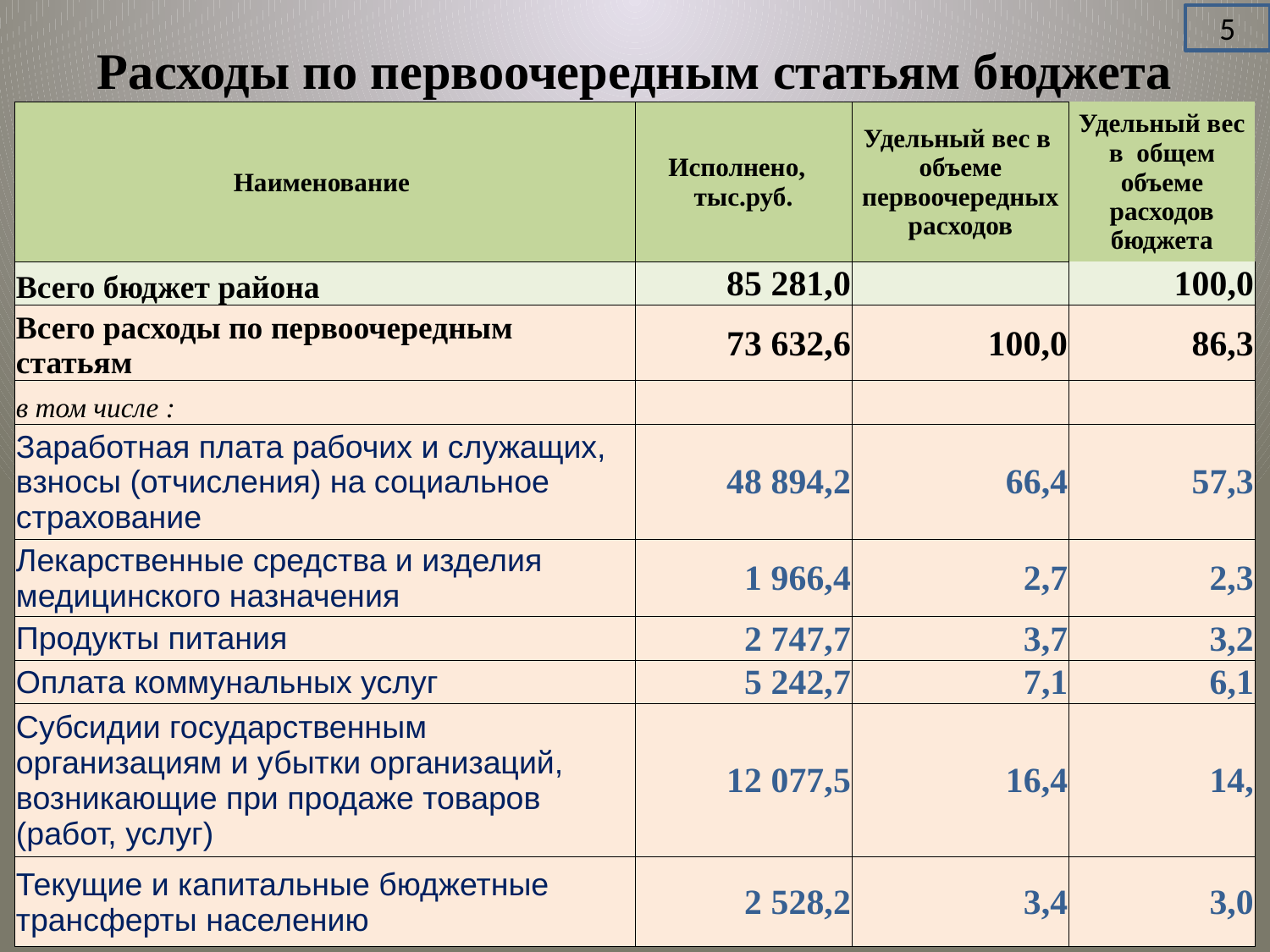

5
# Расходы по первоочередным статьям бюджета
| Наименование | Исполнено, тыс.руб. | Удельный вес в объеме первоочередных расходов | Удельный вес в общем объеме расходов бюджета |
| --- | --- | --- | --- |
| Всего бюджет района | 85 281,0 |  | 100,0 |
| Всего расходы по первоочередным статьям | 73 632,6 | 100,0 | 86,3 |
| в том числе : |  |  |  |
| Заработная плата рабочих и служащих, взносы (отчисления) на социальное страхование | 48 894,2 | 66,4 | 57,3 |
| Лекарственные средства и изделия медицинского назначения | 1 966,4 | 2,7 | 2,3 |
| Продукты питания | 2 747,7 | 3,7 | 3,2 |
| Оплата коммунальных услуг | 5 242,7 | 7,1 | 6,1 |
| Субсидии государственным организациям и убытки организаций, возникающие при продаже товаров (работ, услуг) | 12 077,5 | 16,4 | 14, |
| Текущие и капитальные бюджетные трансферты населению | 2 528,2 | 3,4 | 3,0 |